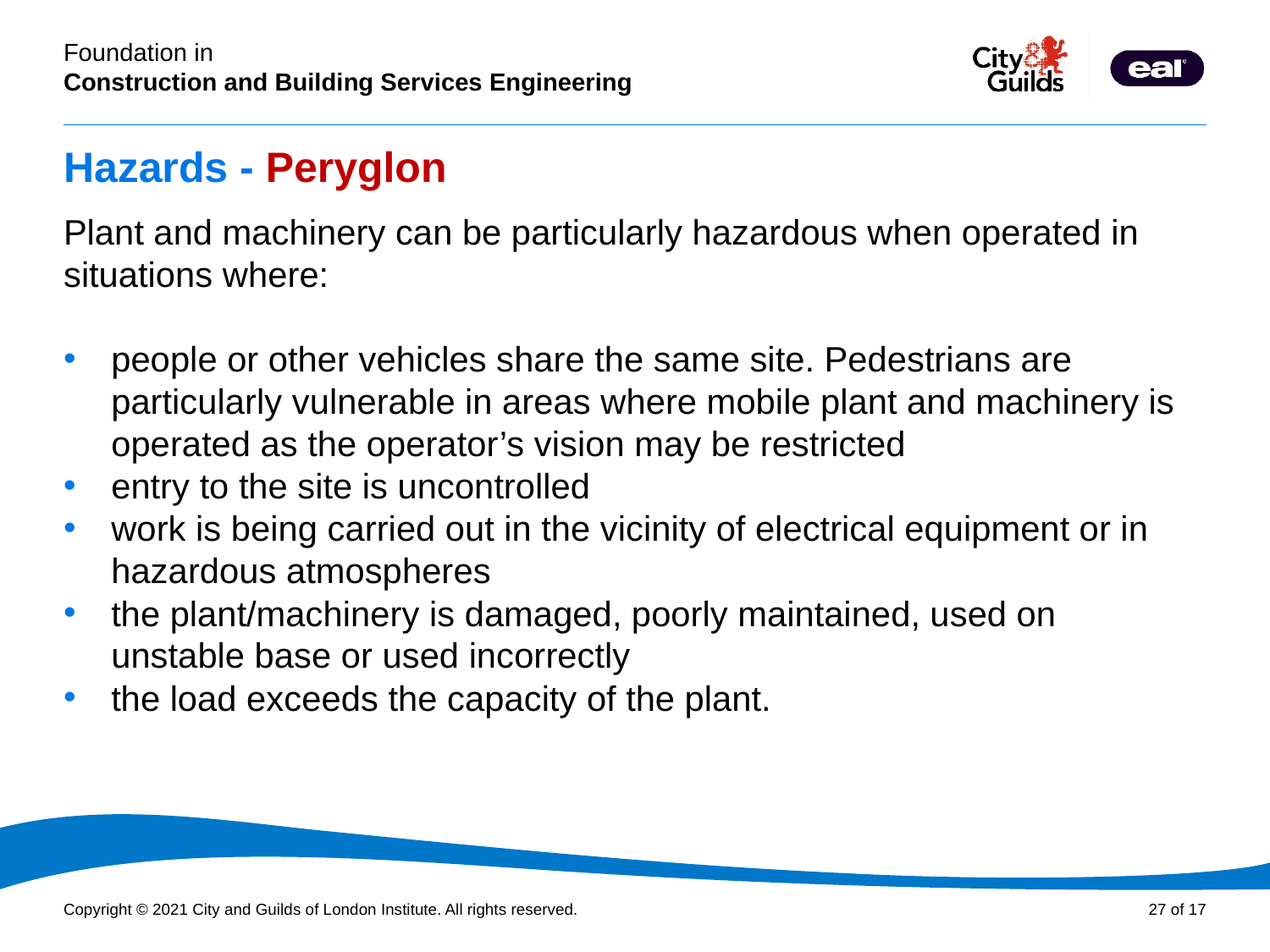

# Hazards - Peryglon
Plant and machinery can be particularly hazardous when operated in situations where:

people or other vehicles share the same site. Pedestrians are particularly vulnerable in areas where mobile plant and machinery is operated as the operator’s vision may be restricted
entry to the site is uncontrolled
work is being carried out in the vicinity of electrical equipment or in hazardous atmospheres
the plant/machinery is damaged, poorly maintained, used on unstable base or used incorrectly
the load exceeds the capacity of the plant.